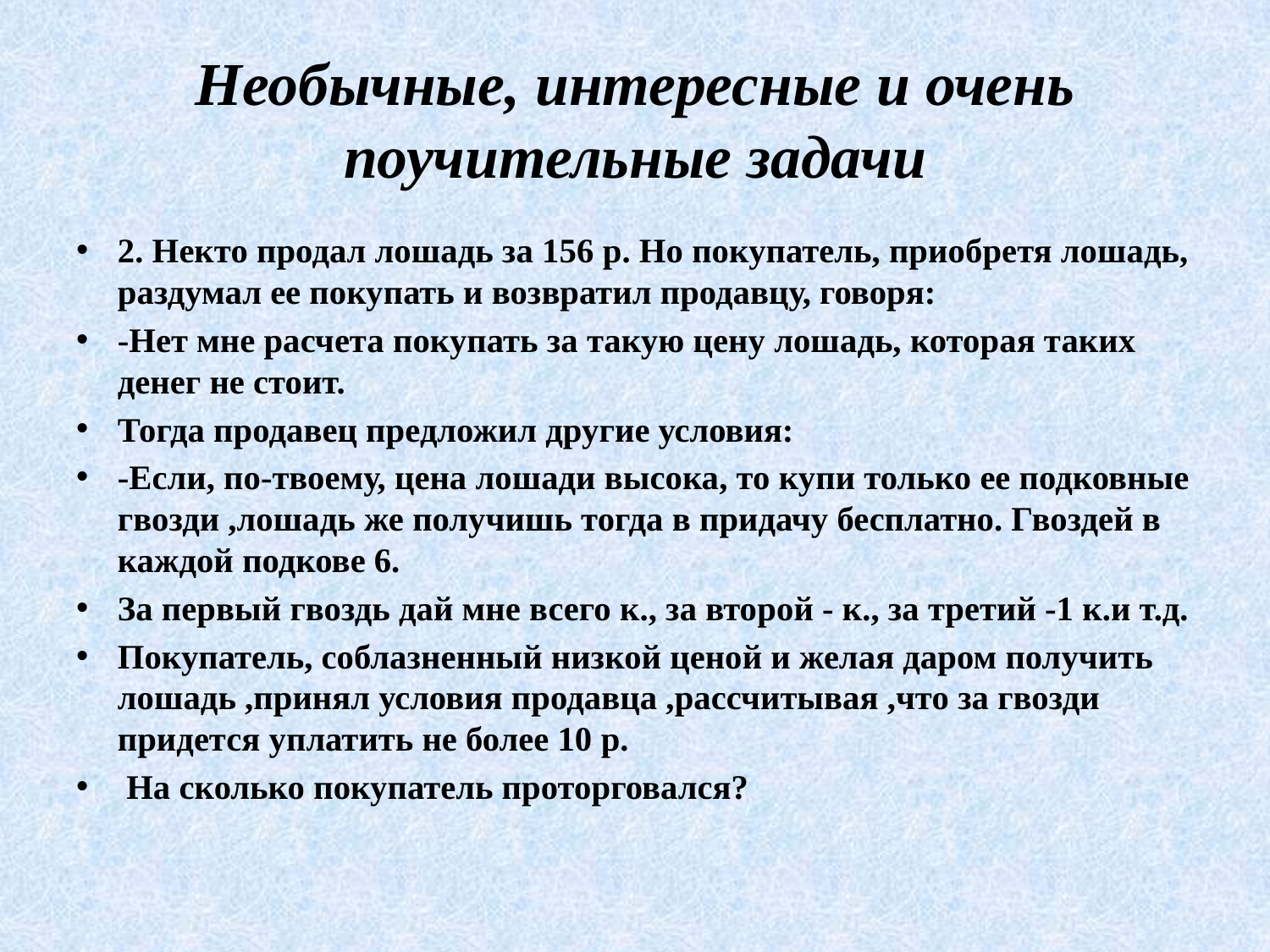

# Необычные, интересные и очень поучительные задачи
2. Некто продал лошадь за 156 р. Но покупатель, приобретя лошадь, раздумал ее покупать и возвратил продавцу, говоря:
-Нет мне расчета покупать за такую цену лошадь, которая таких денег не стоит.
Тогда продавец предложил другие условия:
-Если, по-твоему, цена лошади высока, то купи только ее подковные гвозди ,лошадь же получишь тогда в придачу бесплатно. Гвоздей в каждой подкове 6.
За первый гвоздь дай мне всего к., за второй - к., за третий -1 к.и т.д.
Покупатель, соблазненный низкой ценой и желая даром получить лошадь ,принял условия продавца ,рассчитывая ,что за гвозди придется уплатить не более 10 р.
 На сколько покупатель проторговался?